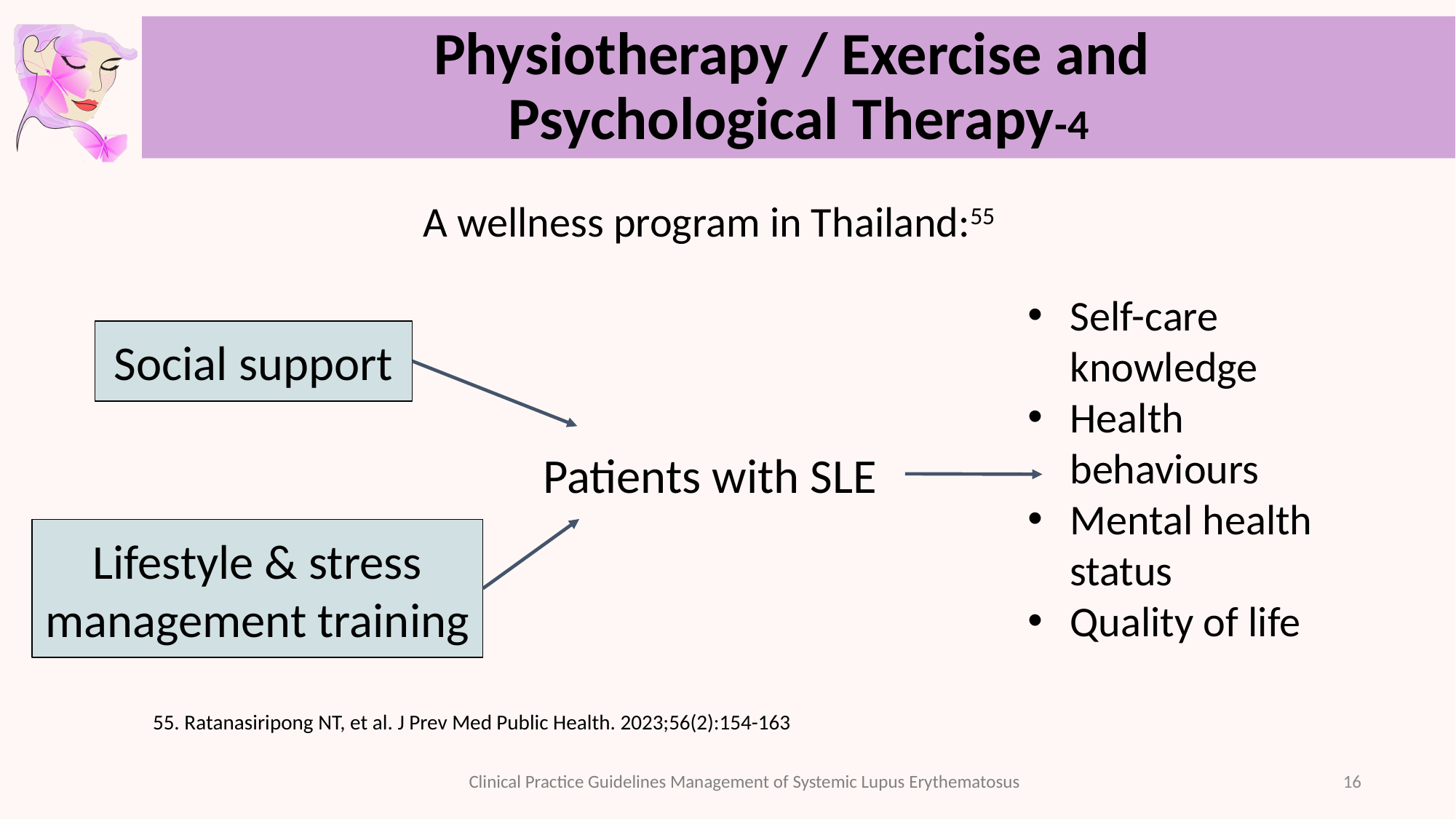

# Physiotherapy / Exercise and
Psychological Therapy-4
A wellness program in Thailand:55
Self-care knowledge
Health behaviours
Mental health status
Quality of life

Social support
Patients with SLE
Lifestyle & stress management training
55. Ratanasiripong NT, et al. J Prev Med Public Health. 2023;56(2):154-163
16